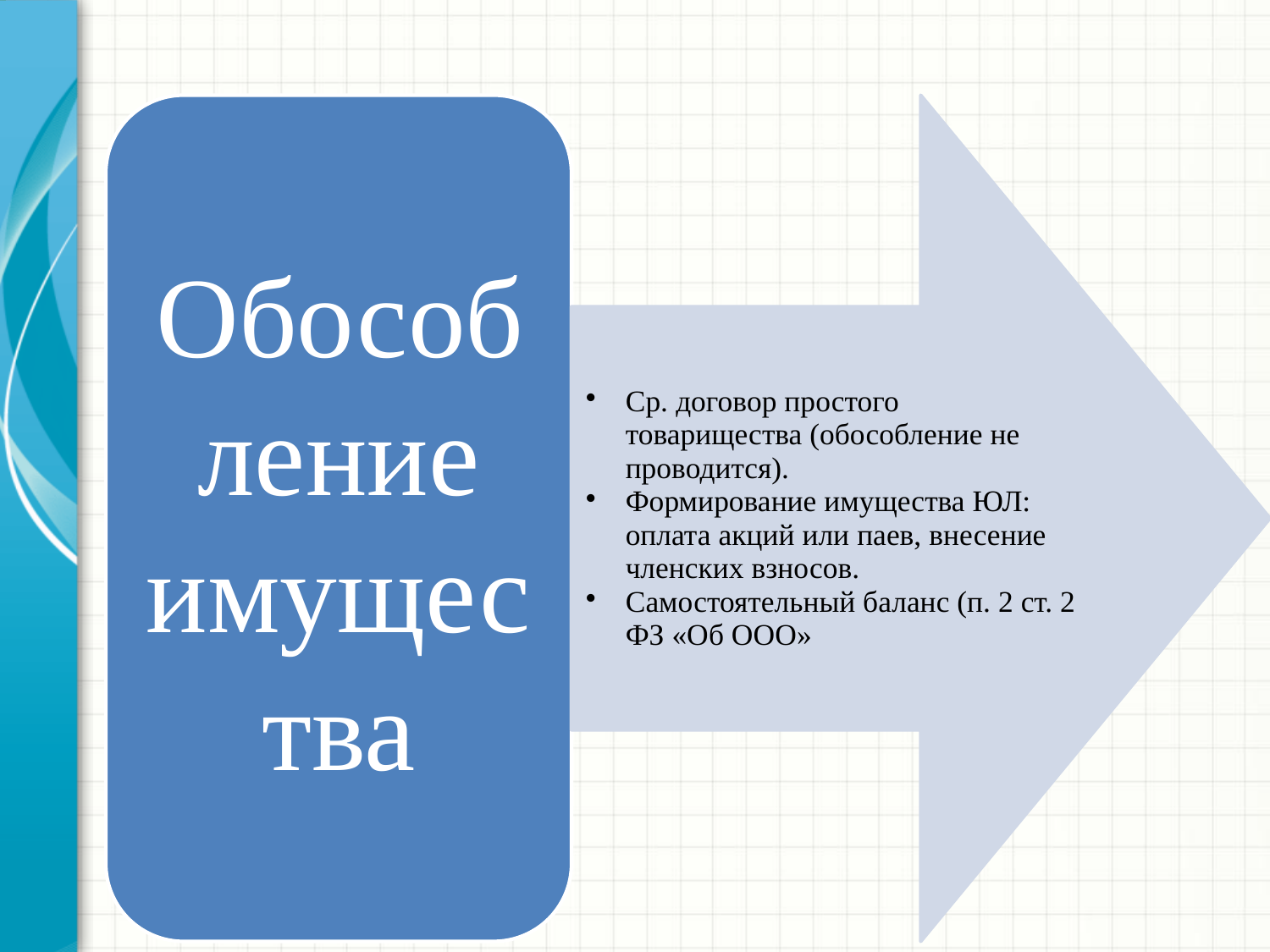

Обособление имущества
Ср. договор простого товарищества (обособление не проводится).
Формирование имущества ЮЛ: оплата акций или паев, внесение членских взносов.
Самостоятельный баланс (п. 2 ст. 2 ФЗ «Об ООО»